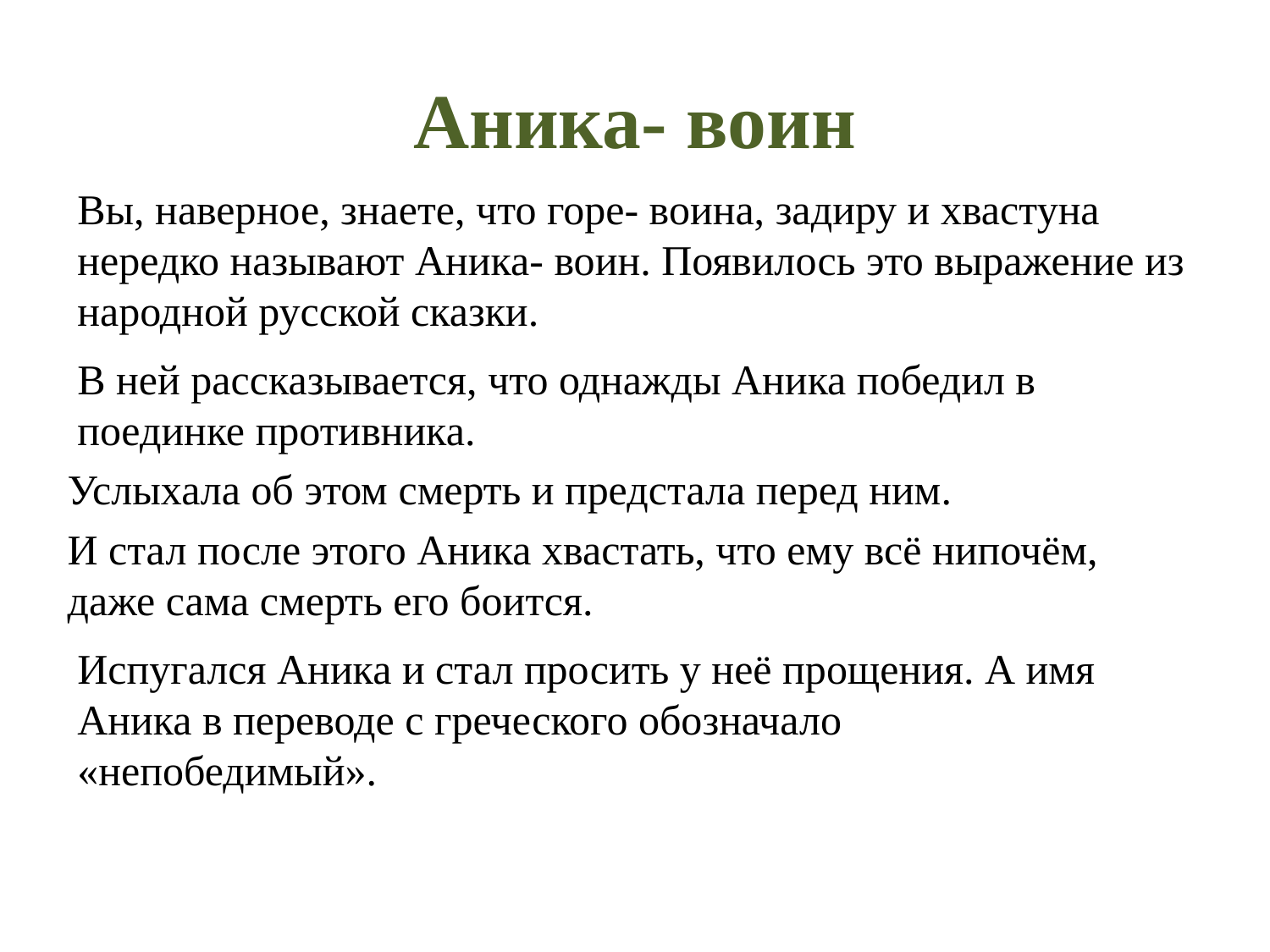

# Аника- воин
Вы, наверное, знаете, что горе- воина, задиру и хвастуна нередко называют Аника- воин. Появилось это выражение из народной русской сказки.
В ней рассказывается, что однажды Аника победил в поединке противника.
Услыхала об этом смерть и предстала перед ним.
И стал после этого Аника хвастать, что ему всё нипочём, даже сама смерть его боится.
Испугался Аника и стал просить у неё прощения. А имя Аника в переводе с греческого обозначало «непобедимый».